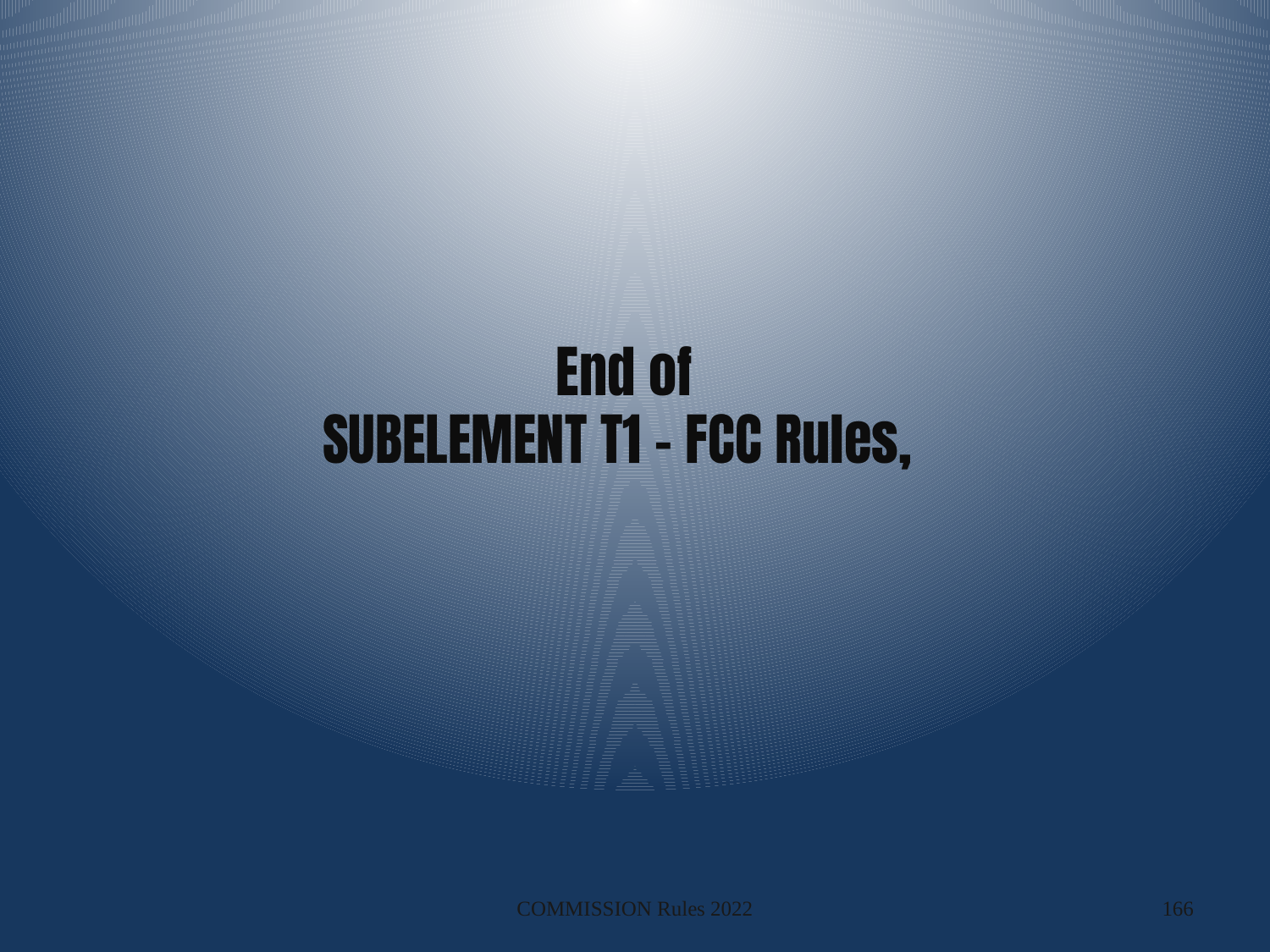

# End of SUBELEMENT T1 – FCC Rules,
COMMISSION Rules 2022
166